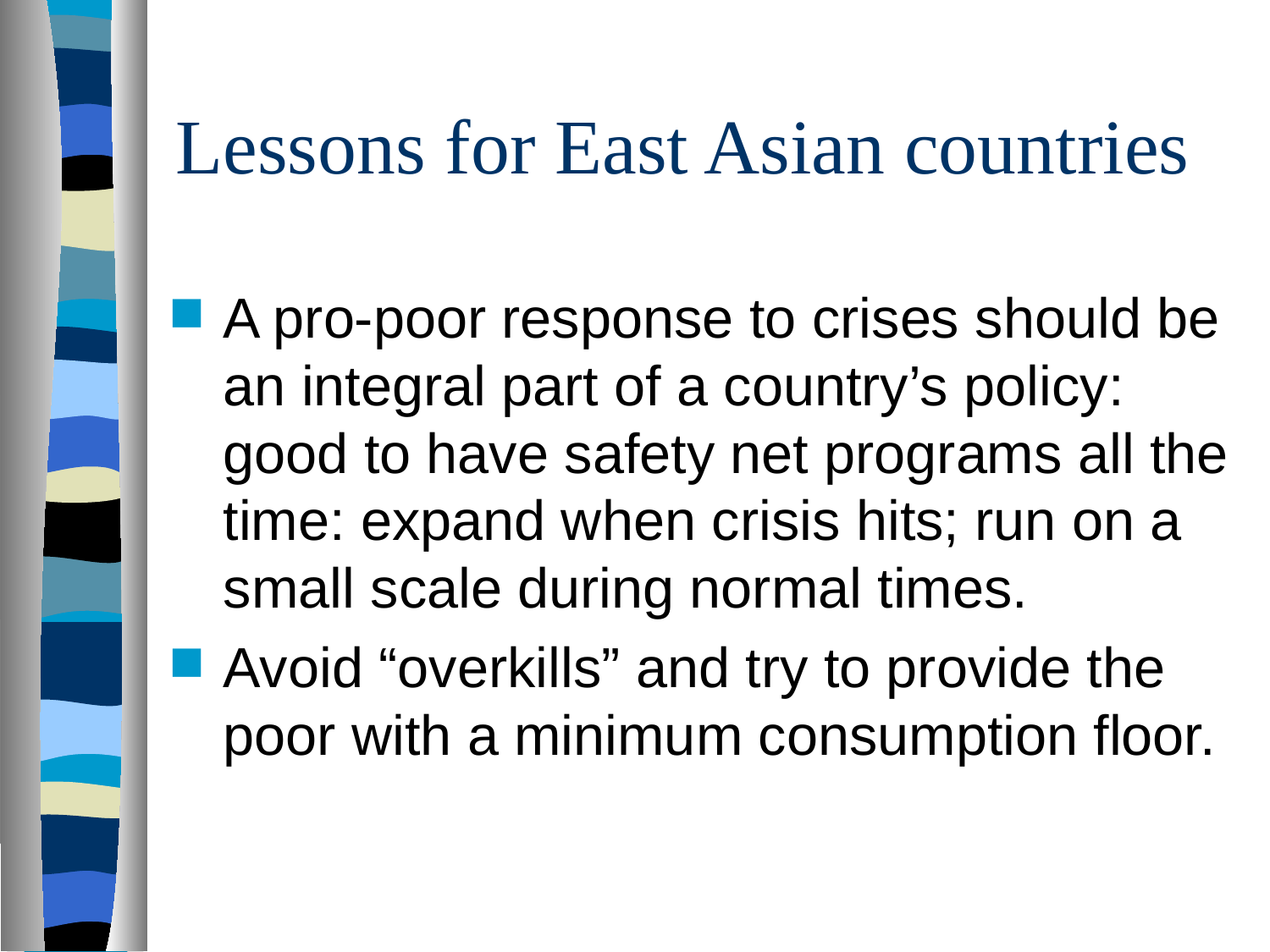

# Lessons for East Asian countries
A pro-poor response to crises should be an integral part of a country’s policy: good to have safety net programs all the time: expand when crisis hits; run on a small scale during normal times.
Avoid “overkills” and try to provide the poor with a minimum consumption floor.